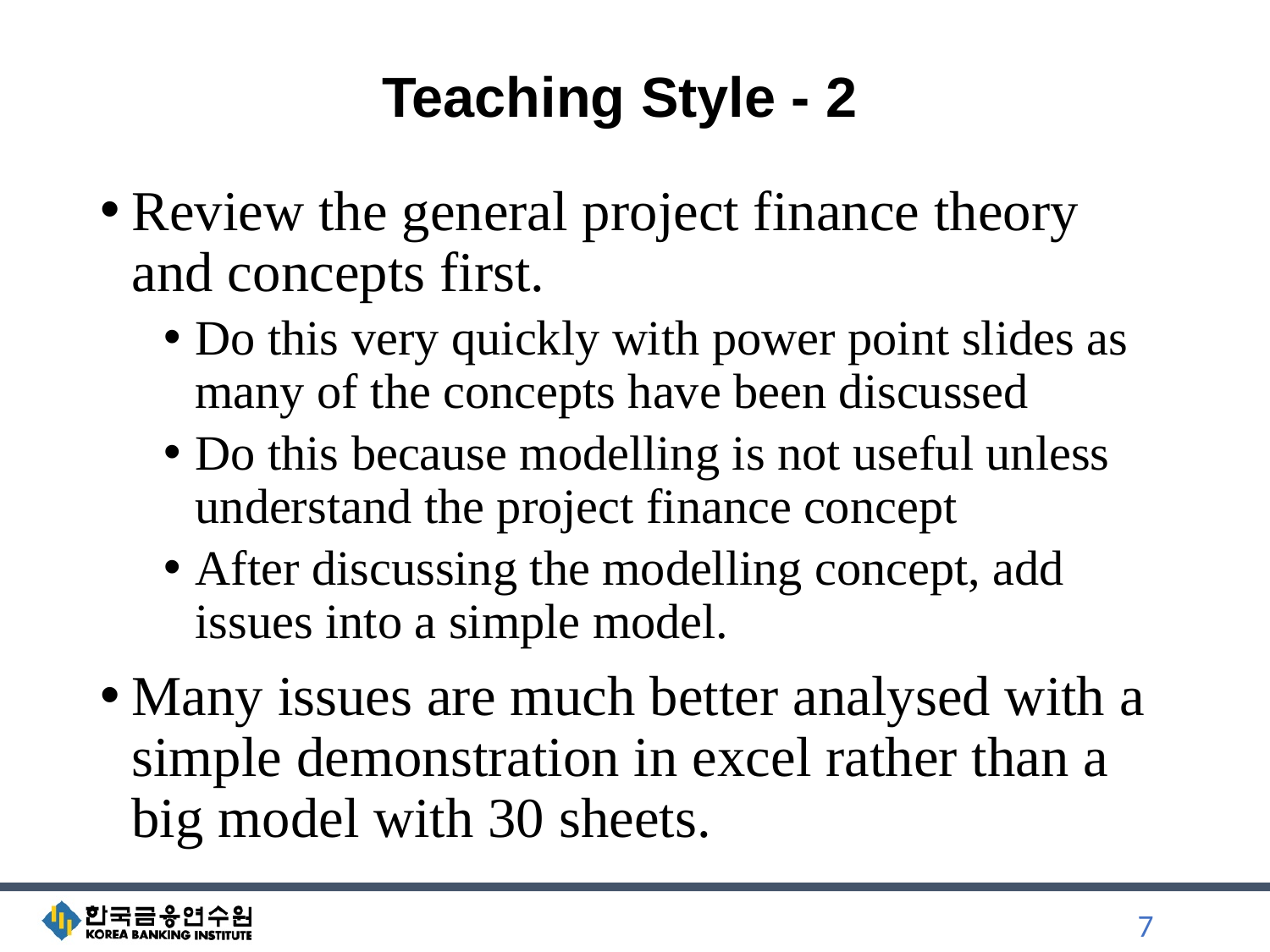

# Teaching Style - 2
Review the general project finance theory and concepts first.
Do this very quickly with power point slides as many of the concepts have been discussed
Do this because modelling is not useful unless understand the project finance concept
After discussing the modelling concept, add issues into a simple model.
Many issues are much better analysed with a simple demonstration in excel rather than a big model with 30 sheets.
7